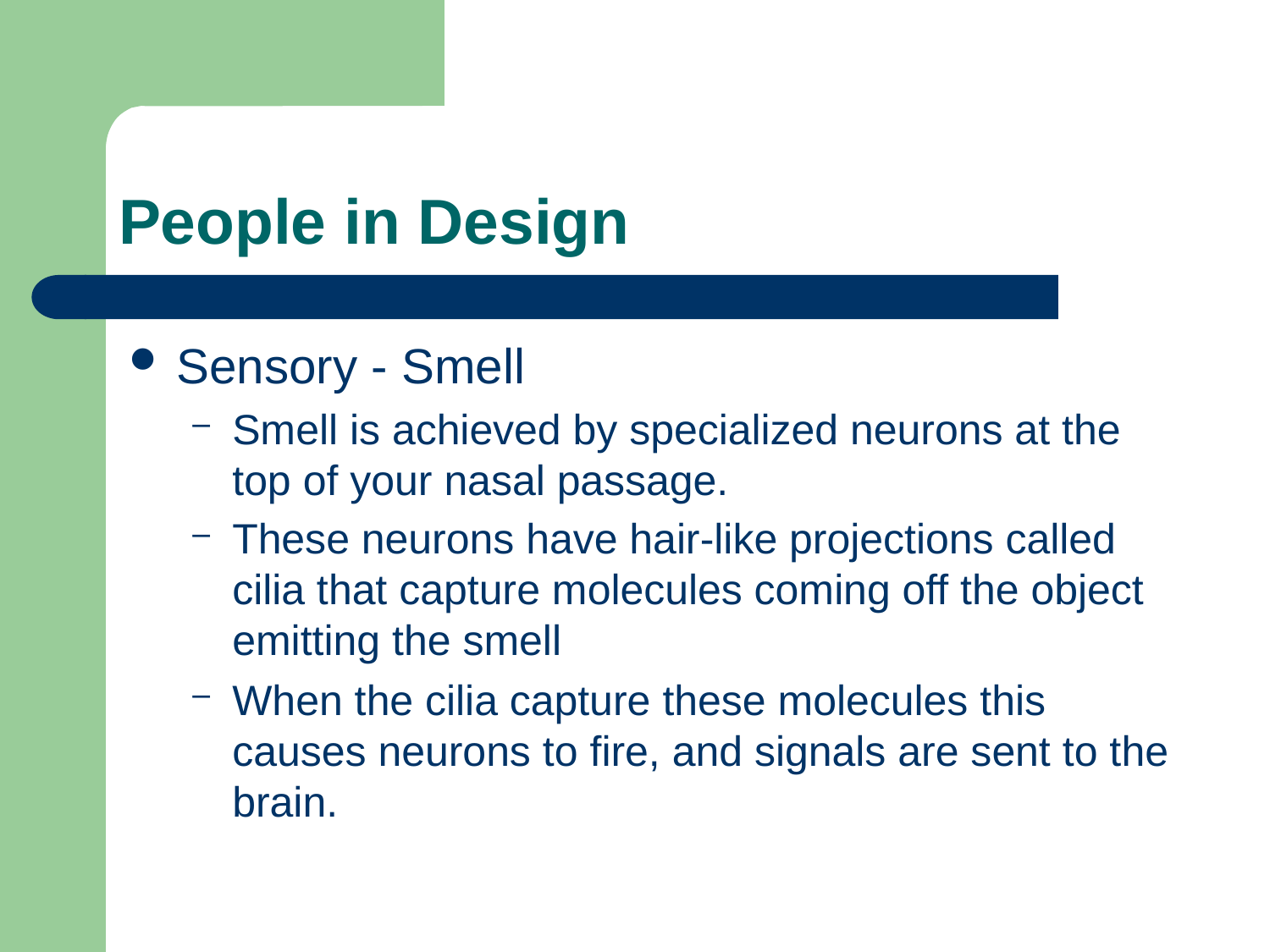

# People in Design
Sensory - Smell
Smell is achieved by specialized neurons at the top of your nasal passage.
These neurons have hair-like projections called cilia that capture molecules coming off the object emitting the smell
When the cilia capture these molecules this causes neurons to fire, and signals are sent to the brain.